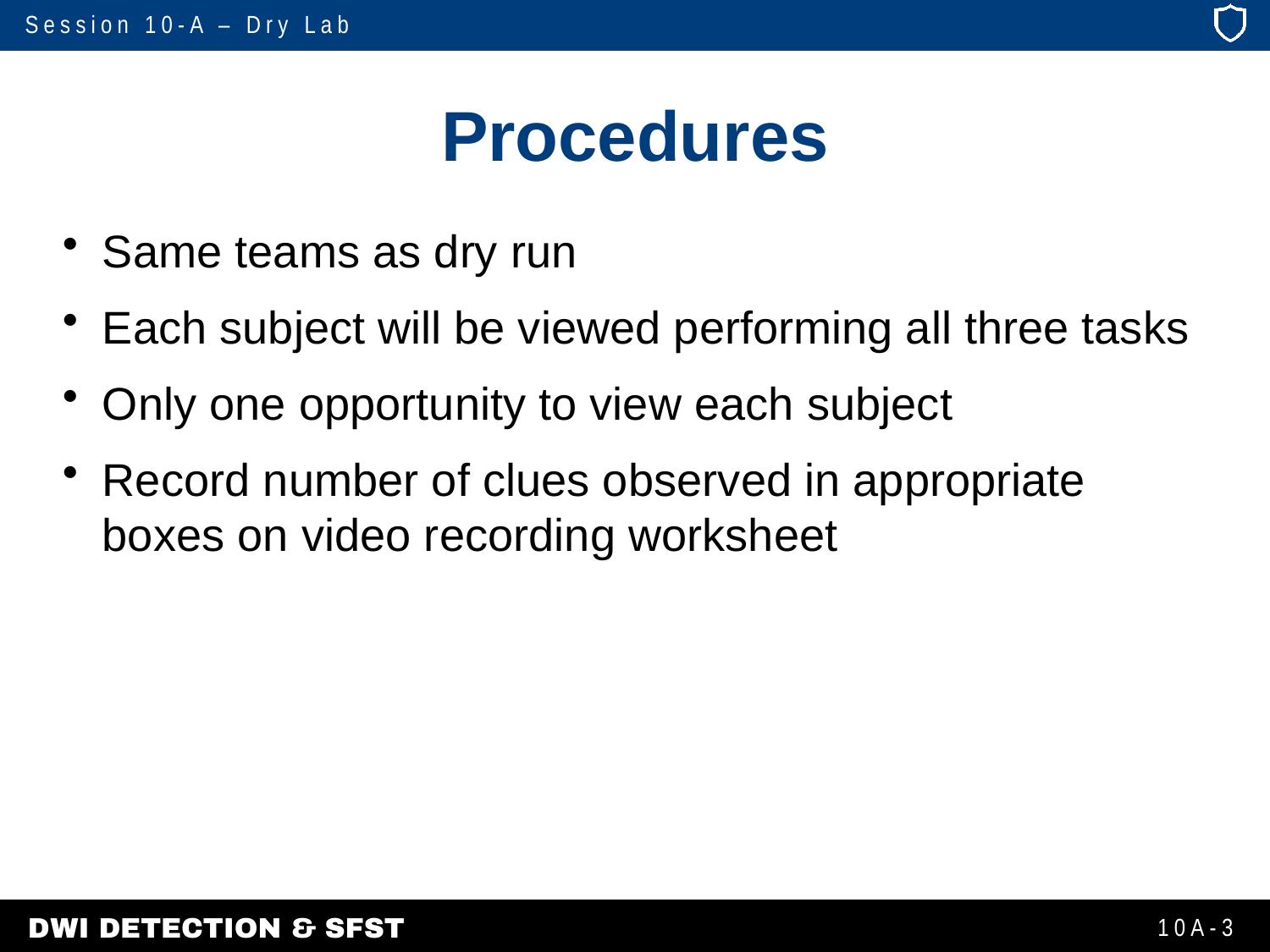

# Procedures
Same teams as dry run
Each subject will be viewed performing all three tasks
Only one opportunity to view each subject
Record number of clues observed in appropriate boxes on video recording worksheet
10A-3